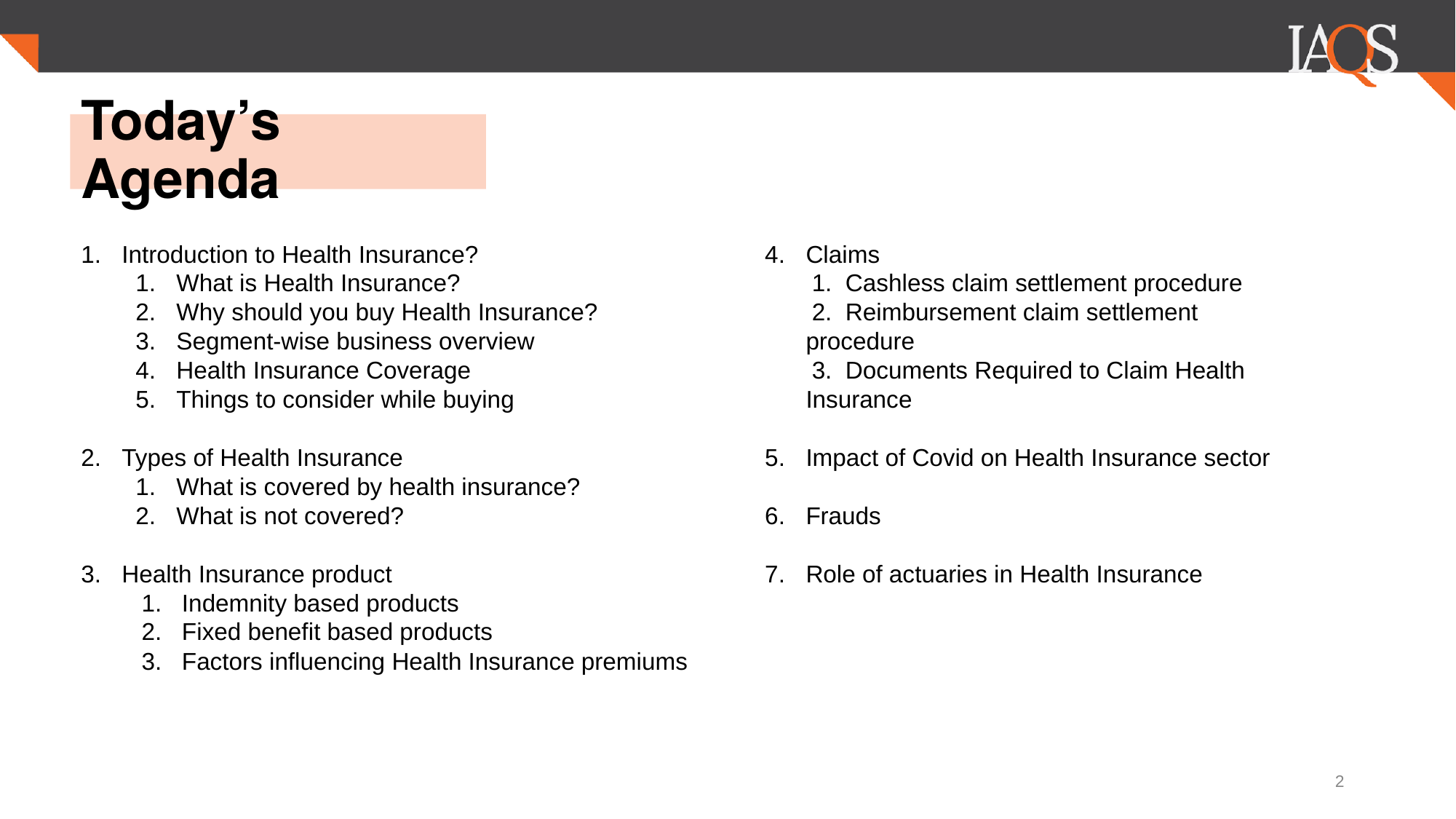

# Today’s Agenda
Introduction to Health Insurance?
What is Health Insurance?
Why should you buy Health Insurance?
Segment-wise business overview
Health Insurance Coverage
Things to consider while buying

Types of Health Insurance
What is covered by health insurance?
What is not covered?

Health Insurance product
         1.   Indemnity based products
         2.   Fixed benefit based products
         3.   Factors influencing Health Insurance premiums

Claims
       1.  Cashless claim settlement procedure
       2.  Reimbursement claim settlement                procedure
       3.  Documents Required to Claim Health Insurance

Impact of Covid on Health Insurance sector

Frauds

Role of actuaries in Health Insurance

2